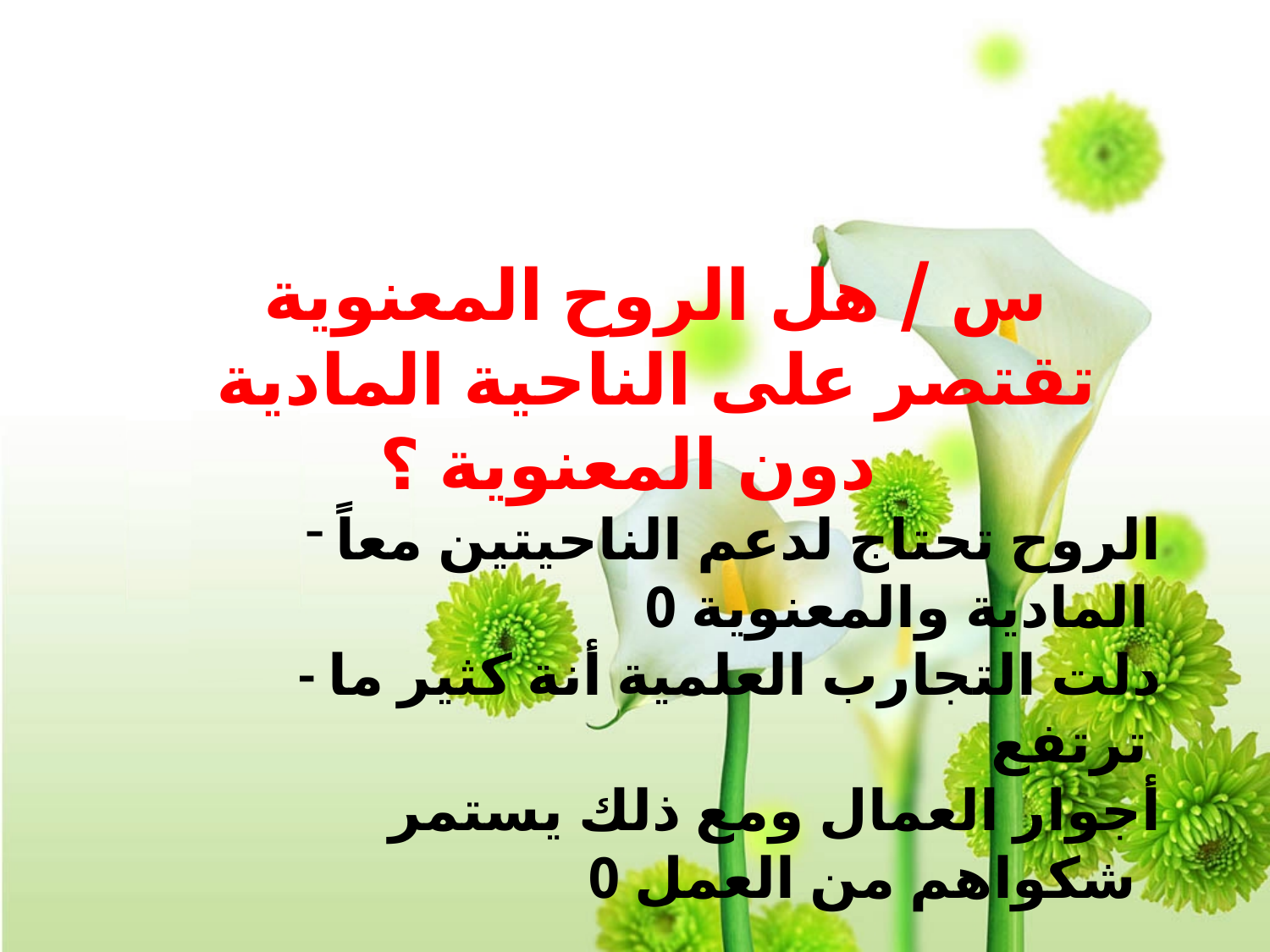

س / هل الروح المعنوية تقتصر على الناحية المادية دون المعنوية ؟
الروح تحتاج لدعم الناحيتين معاً المادية والمعنوية 0
  - دلت التجارب العلمية أنة كثير ما ترتفع
أجوار العمال ومع ذلك يستمر شكواهم من العمل 0